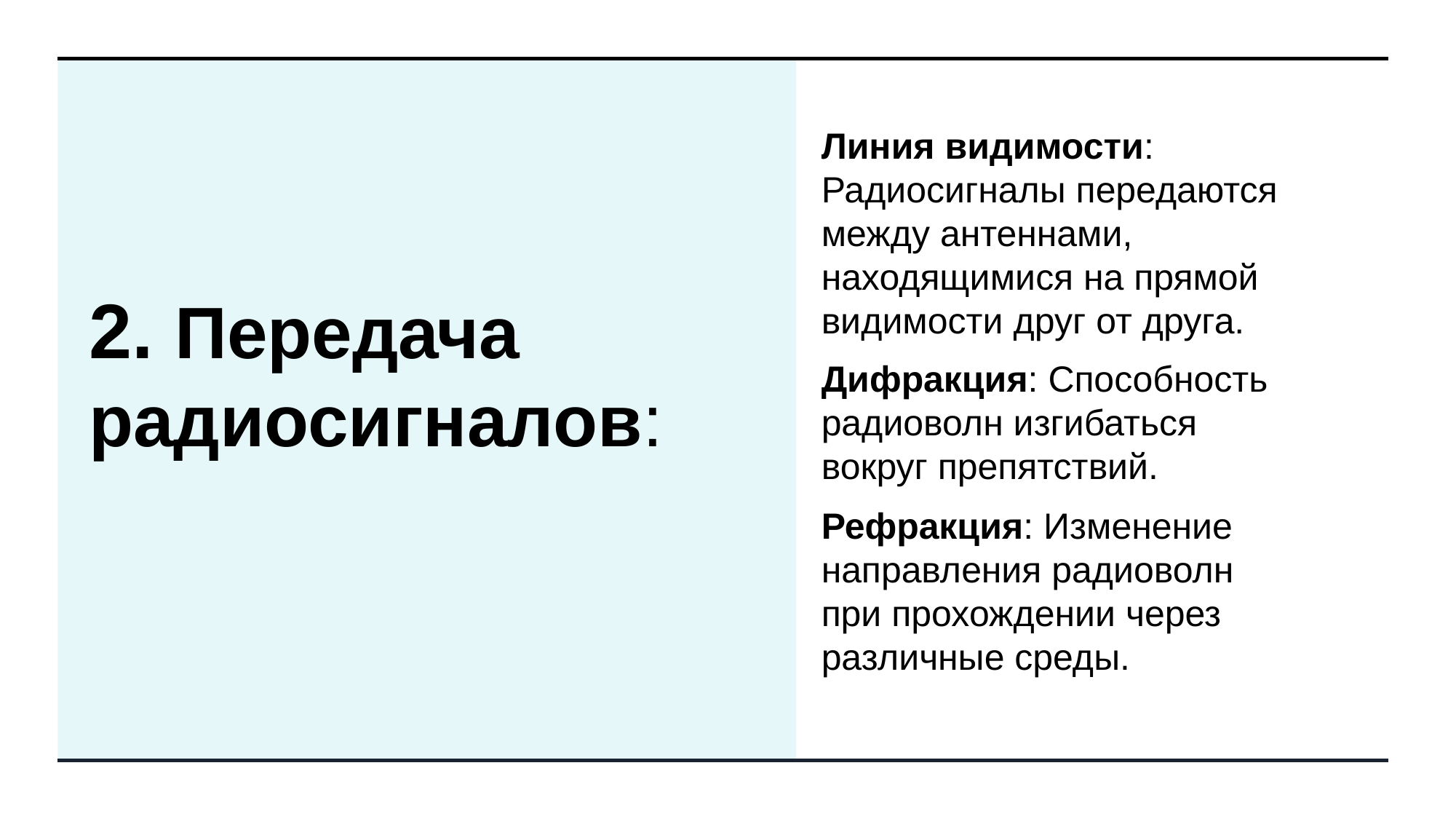

# 2. Передача радиосигналов:

Линия видимости: Радиосигналы передаются между антеннами, находящимися на прямой видимости друг от друга.
Дифракция: Способность радиоволн изгибаться вокруг препятствий.
Рефракция: Изменение направления радиоволн при прохождении через различные среды.